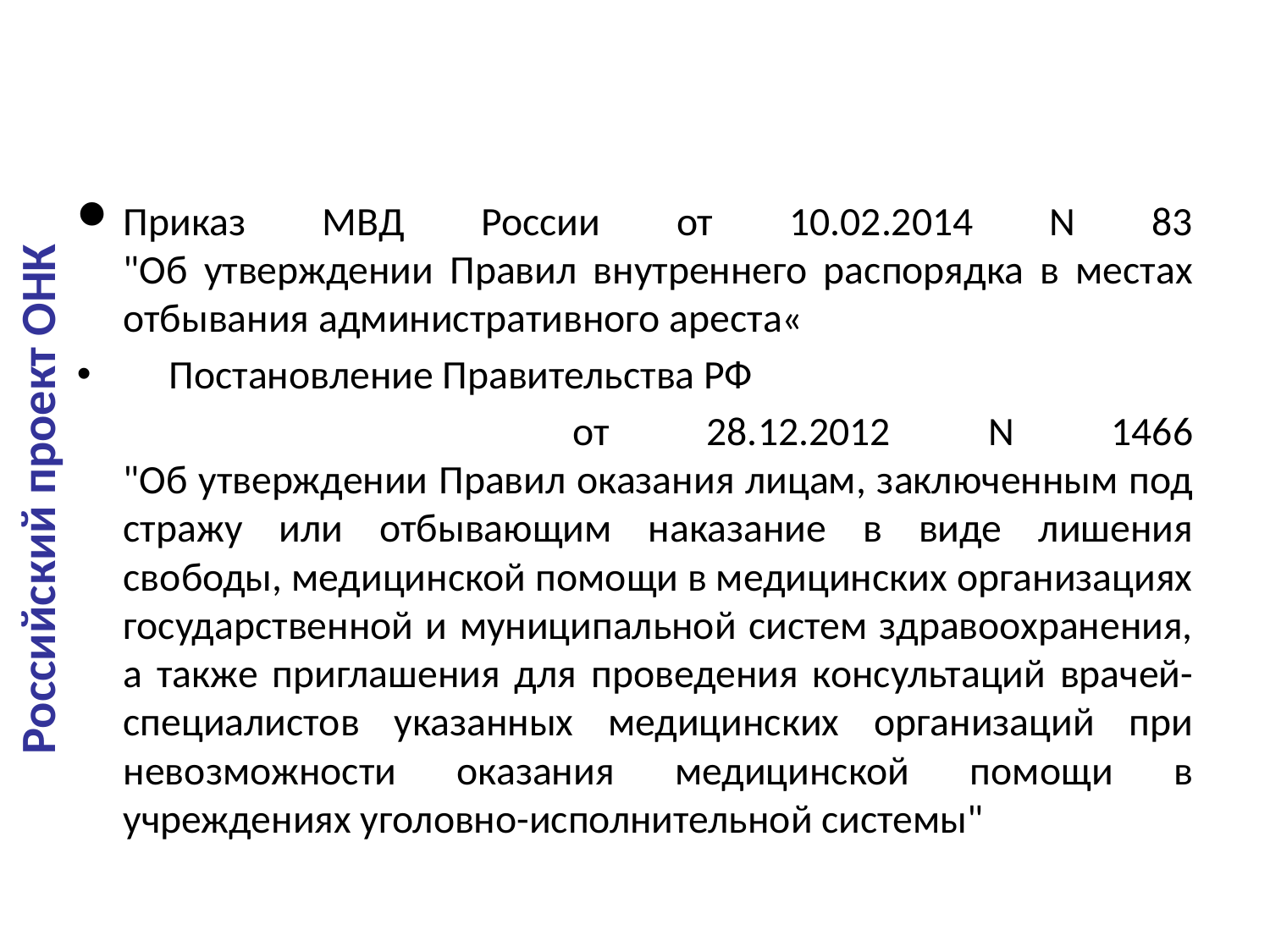

Приказ МВД России от 10.02.2014 N 83
"Об утверждении Правил внутреннего распорядка в местах отбывания административного ареста«
     Постановление Правительства РФ
     от 28.12.2012 N 1466
"Об утверждении Правил оказания лицам, заключенным под стражу или отбывающим наказание в виде лишения свободы, медицинской помощи в медицинских организациях государственной и муниципальной систем здравоохранения, а также приглашения для проведения консультаций врачей-специалистов указанных медицинских организаций при невозможности оказания медицинской помощи в учреждениях уголовно-исполнительной системы"

Российский проект ОНК